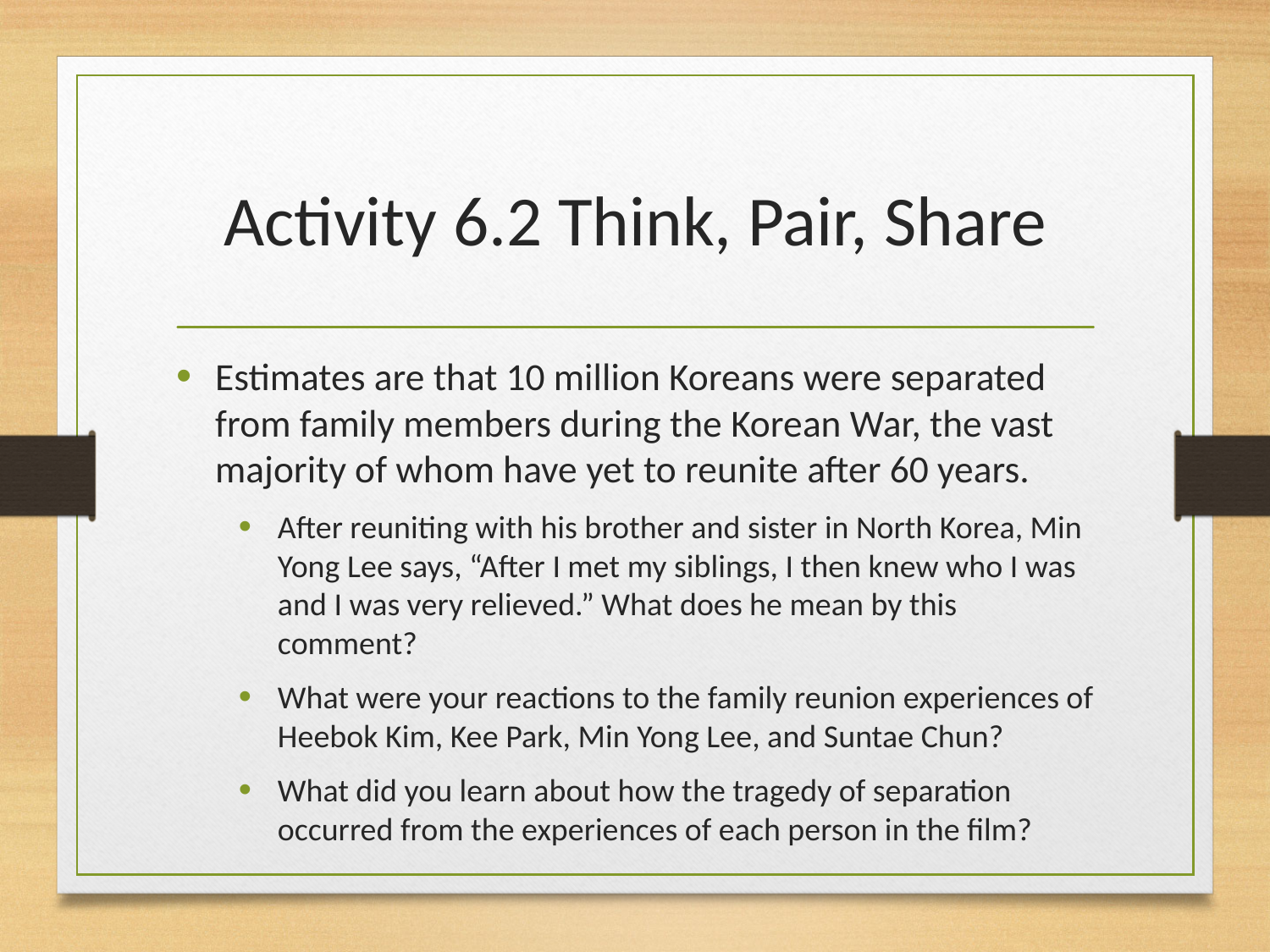

# Activity 6.2 Think, Pair, Share
Estimates are that 10 million Koreans were separated from family members during the Korean War, the vast majority of whom have yet to reunite after 60 years.
After reuniting with his brother and sister in North Korea, Min Yong Lee says, “After I met my siblings, I then knew who I was and I was very relieved.” What does he mean by this comment?
What were your reactions to the family reunion experiences of Heebok Kim, Kee Park, Min Yong Lee, and Suntae Chun?
What did you learn about how the tragedy of separation occurred from the experiences of each person in the film?